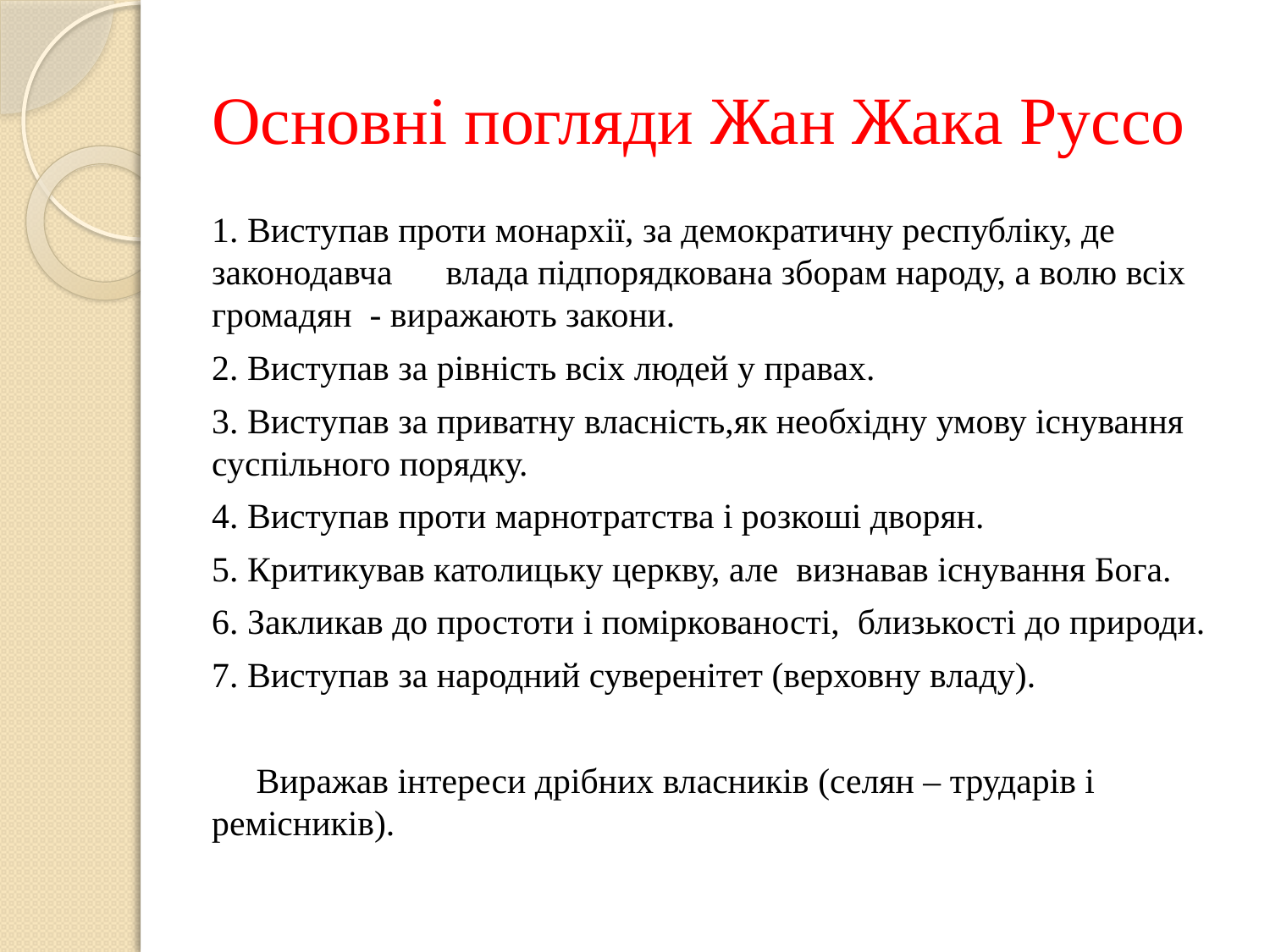

# Основні погляди Жан Жака Руссо
1. Виступав проти монархії, за демократичну республіку, де законодавча      влада підпорядкована зборам народу, а волю всіх громадян  - виражають закони.
2. Виступав за рівність всіх людей у правах.
3. Виступав за приватну власність,як необхідну умову існування суспільного порядку.
4. Виступав проти марнотратства і розкоші дворян.
5. Критикував католицьку церкву, але  визнавав існування Бога.
6. Закликав до простоти і поміркованості,  близькості до природи.
7. Виступав за народний суверенітет (верховну владу).

     Виражав інтереси дрібних власників (селян – трударів і ремісників).